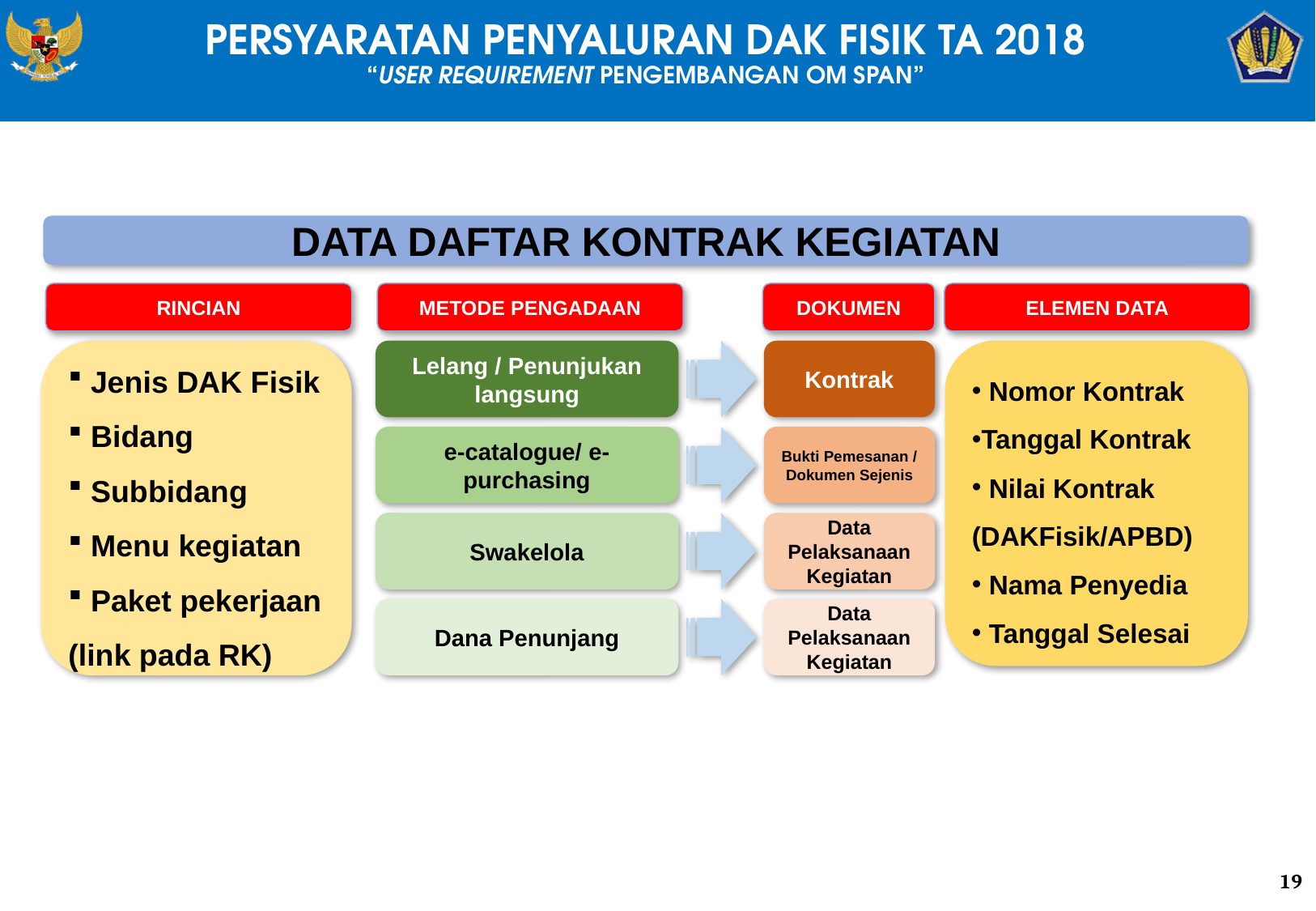

PERSYARATAN PENYALURAN DAK FISIK TA 2018
“USER REQUIREMENT PENGEMBANGAN OM SPAN”

DATA DAFTAR KONTRAK KEGIATAN
RINCIAN
METODE PENGADAAN
DOKUMEN
ELEMEN DATA
 Jenis DAK Fisik
 Bidang
 Subbidang
 Menu kegiatan
 Paket pekerjaan (link pada RK)
Lelang / Penunjukan langsung

Kontrak
 Nomor Kontrak
Tanggal Kontrak
 Nilai Kontrak  (DAKFisik/APBD)
 Nama Penyedia
 Tanggal Selesai
e-catalogue/ e-purchasing

Bukti Pemesanan / Dokumen Sejenis
Swakelola

Data Pelaksanaan Kegiatan
Dana Penunjang

Data Pelaksanaan Kegiatan
19